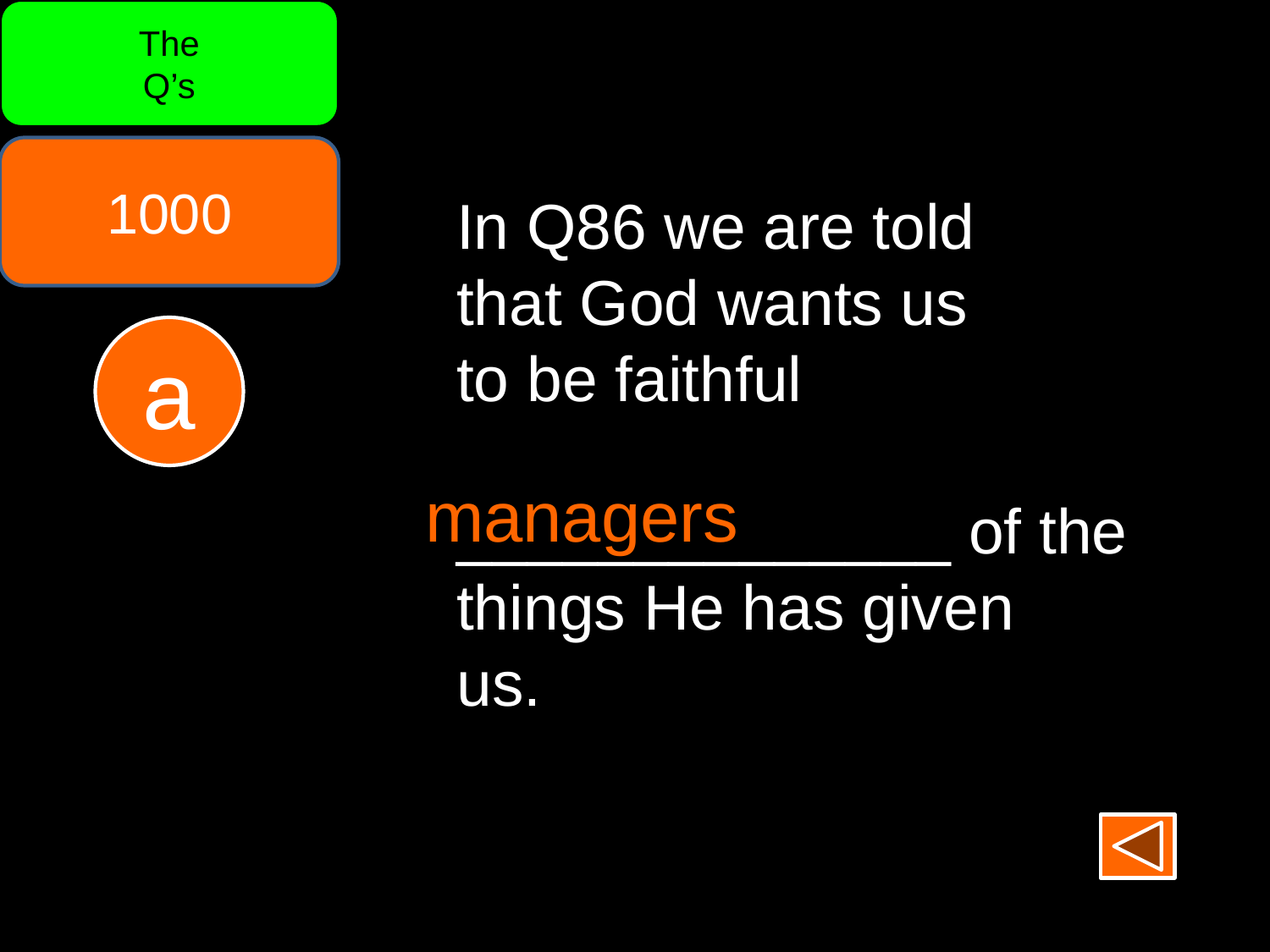

The
Q’s
1000
In Q86 we are told
that God wants us
to be faithful

______________ of the
things He has given
us.
a
managers